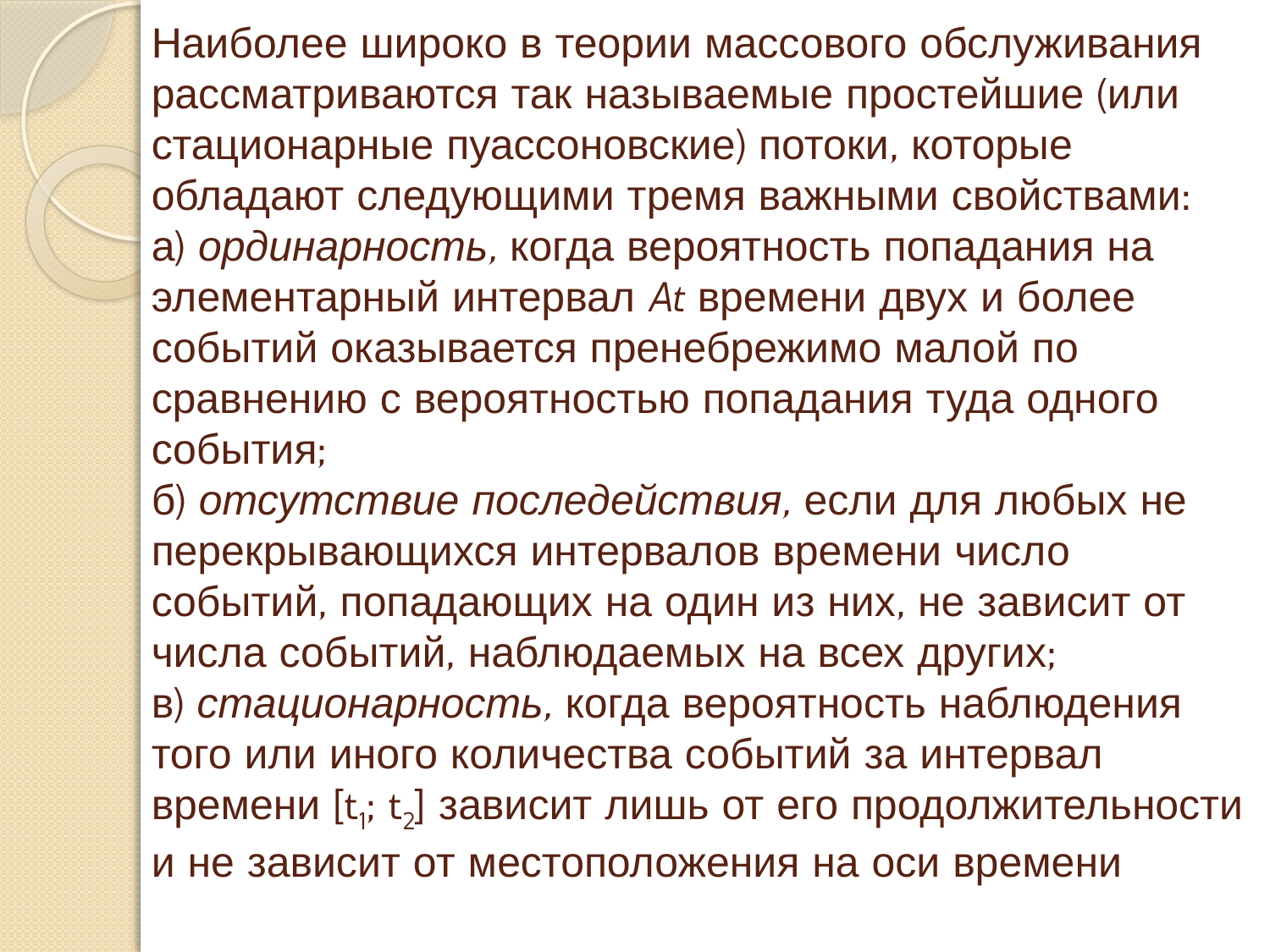

# Наиболее широко в теории массового обслуживания рассматриваются так называемые простейшие (или стационарные пуассоновские) потоки, которые обладают следующими тремя важными свойствами: а) ординарность, когда вероятность попадания на элементарный интервал At времени двух и более событий оказывается пренебрежимо малой по сравнению с вероятностью попадания туда одного события; б) отсутствие последействия, если для любых не перекрывающихся интервалов времени число событий, попадающих на один из них, не зависит от числа событий, наблюдаемых на всех других; в) стационарность, когда вероятность наблюдения того или иного количества событий за интервал времени [t1; t2] зависит лишь от его продолжительности и не зависит от местоположения на оси времени